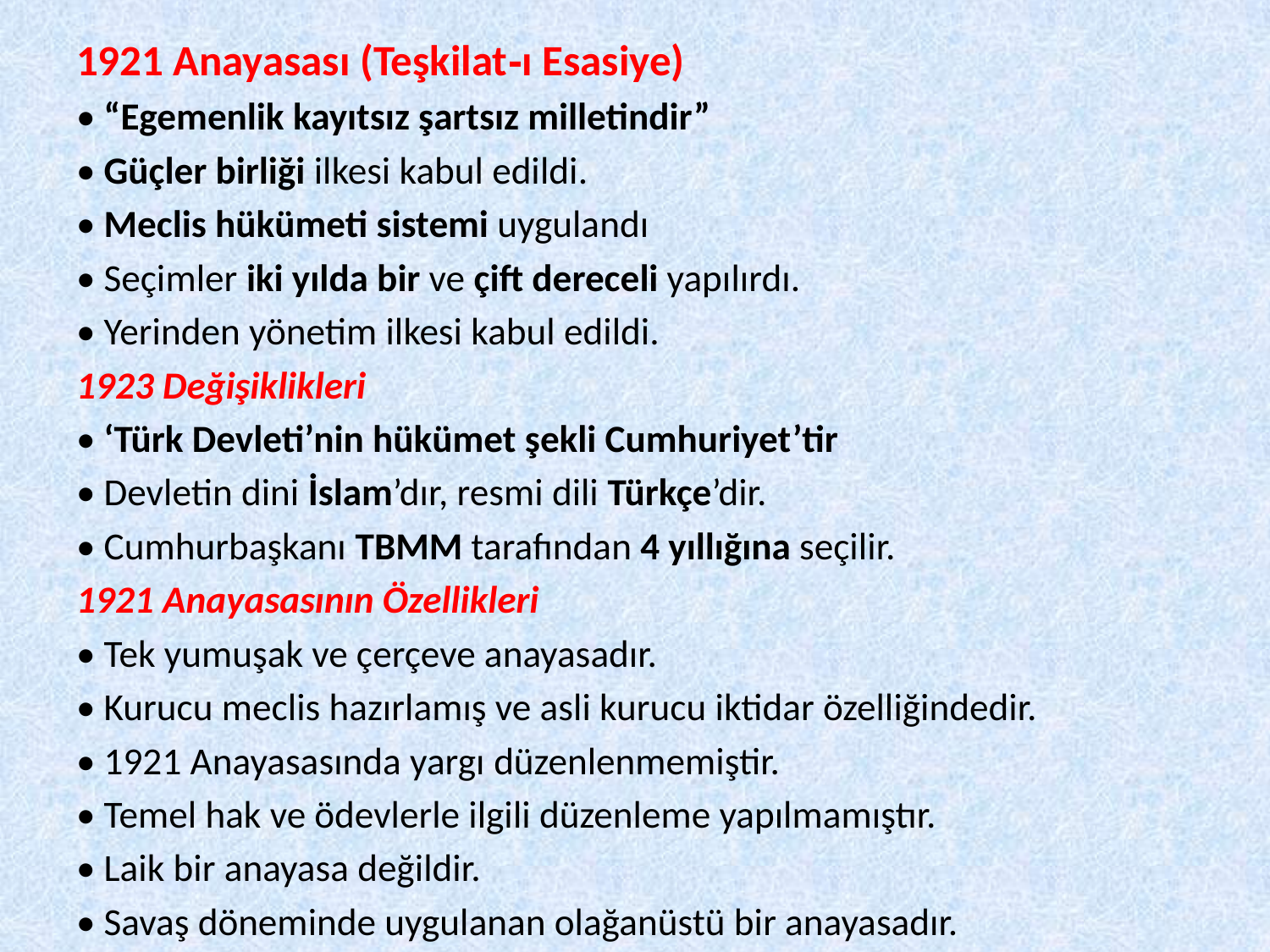

1921 Anayasası (Teşkilat‐ı Esasiye)
• “Egemenlik kayıtsız şartsız milletindir”
• Güçler birliği ilkesi kabul edildi.
• Meclis hükümeti sistemi uygulandı
• Seçimler iki yılda bir ve çift dereceli yapılırdı.
• Yerinden yönetim ilkesi kabul edildi.
1923 Değişiklikleri
• ‘Türk Devleti’nin hükümet şekli Cumhuriyet’tir
• Devletin dini İslam’dır, resmi dili Türkçe’dir.
• Cumhurbaşkanı TBMM tarafından 4 yıllığına seçilir.
1921 Anayasasının Özellikleri
• Tek yumuşak ve çerçeve anayasadır.
• Kurucu meclis hazırlamış ve asli kurucu iktidar özelliğindedir.
• 1921 Anayasasında yargı düzenlenmemiştir.
• Temel hak ve ödevlerle ilgili düzenleme yapılmamıştır.
• Laik bir anayasa değildir.
• Savaş döneminde uygulanan olağanüstü bir anayasadır.